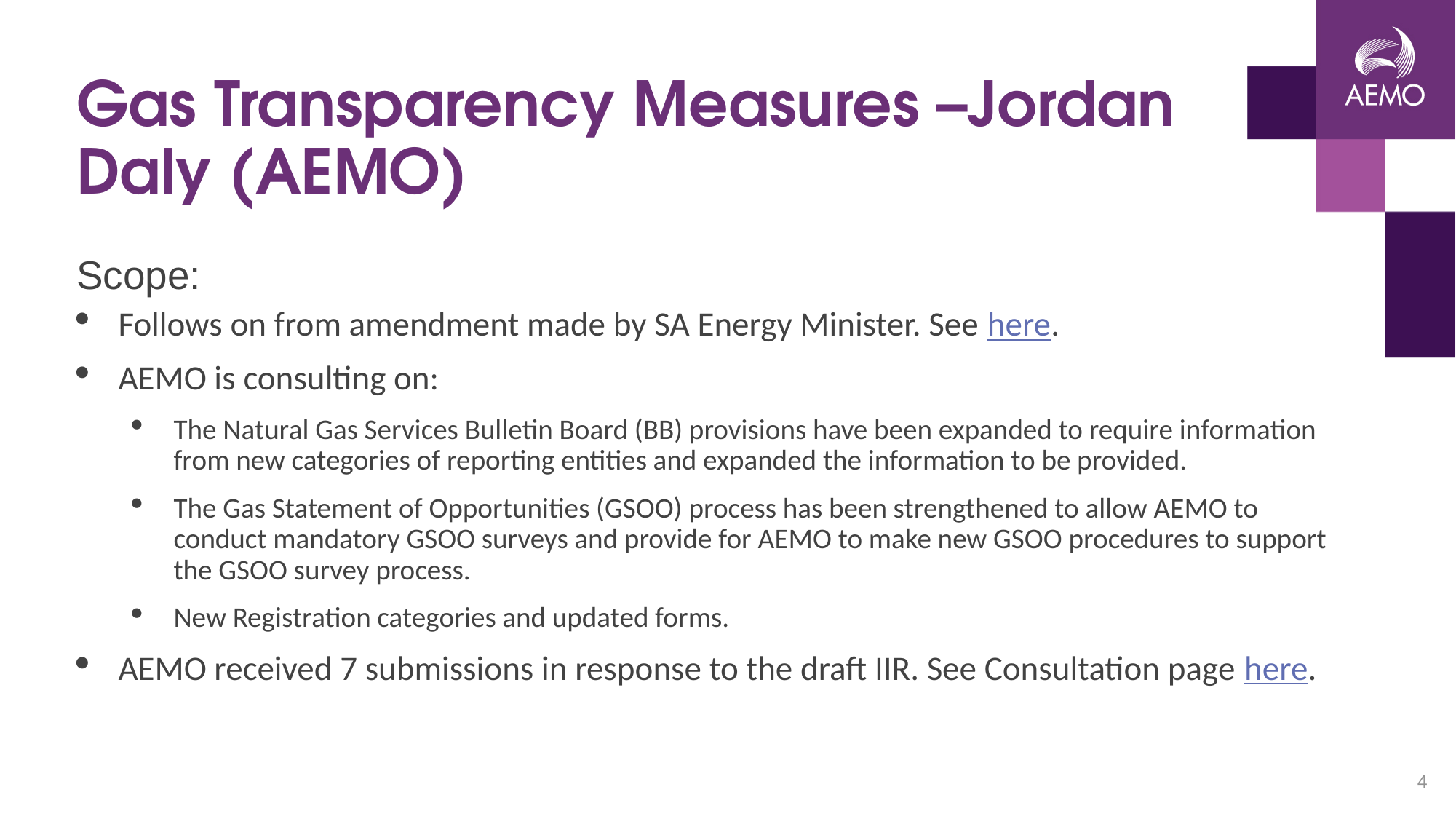

# Gas Transparency Measures –Jordan Daly (AEMO)
Scope:
Follows on from amendment made by SA Energy Minister. See here.
AEMO is consulting on:
The Natural Gas Services Bulletin Board (BB) provisions have been expanded to require information from new categories of reporting entities and expanded the information to be provided.
The Gas Statement of Opportunities (GSOO) process has been strengthened to allow AEMO to conduct mandatory GSOO surveys and provide for AEMO to make new GSOO procedures to support the GSOO survey process.
New Registration categories and updated forms.
AEMO received 7 submissions in response to the draft IIR. See Consultation page here.
4